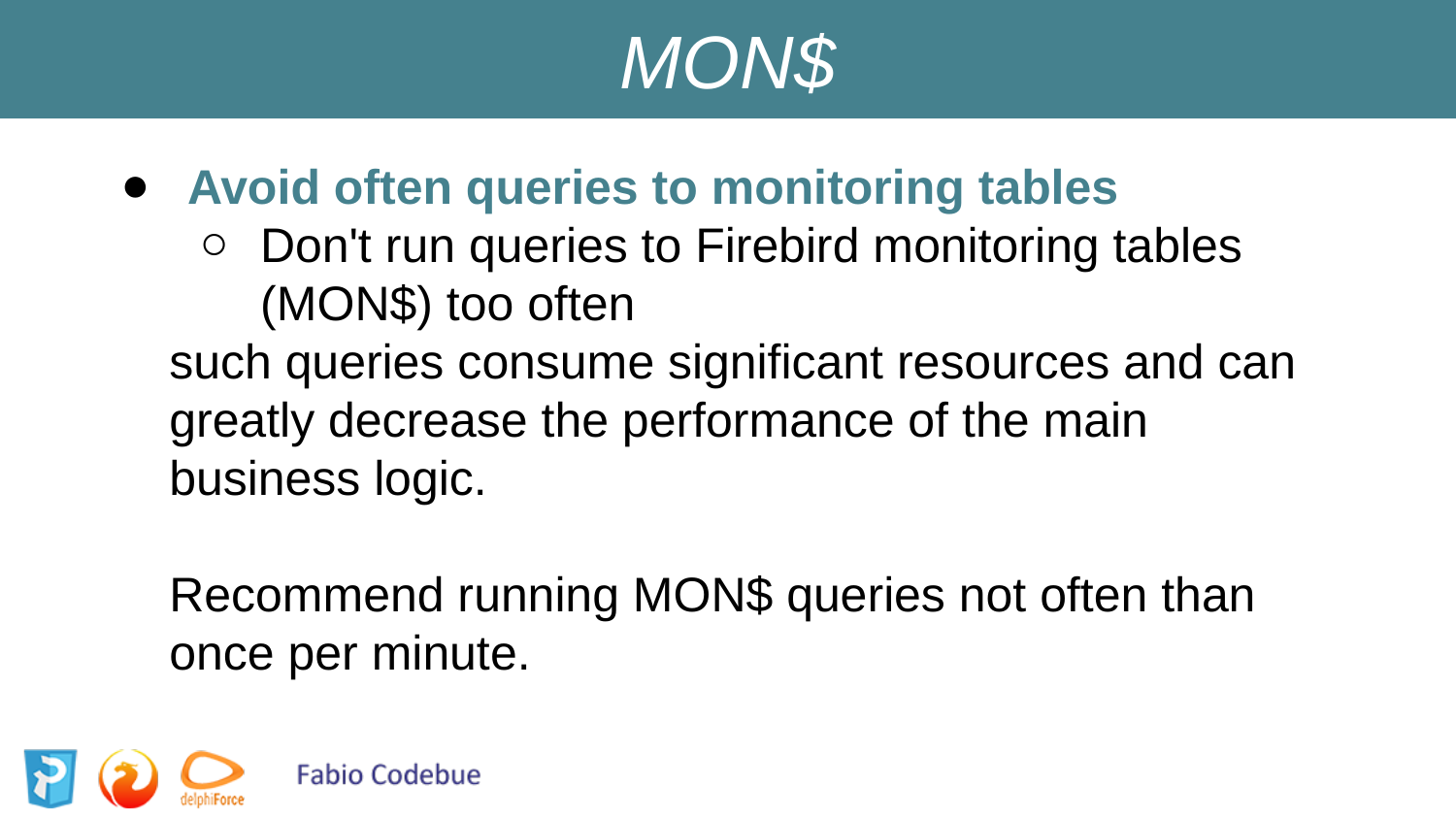

MON$
Avoid often queries to monitoring tables
Don't run queries to Firebird monitoring tables (MON$) too often
such queries consume significant resources and can greatly decrease the performance of the main business logic.

Recommend running MON$ queries not often than once per minute.